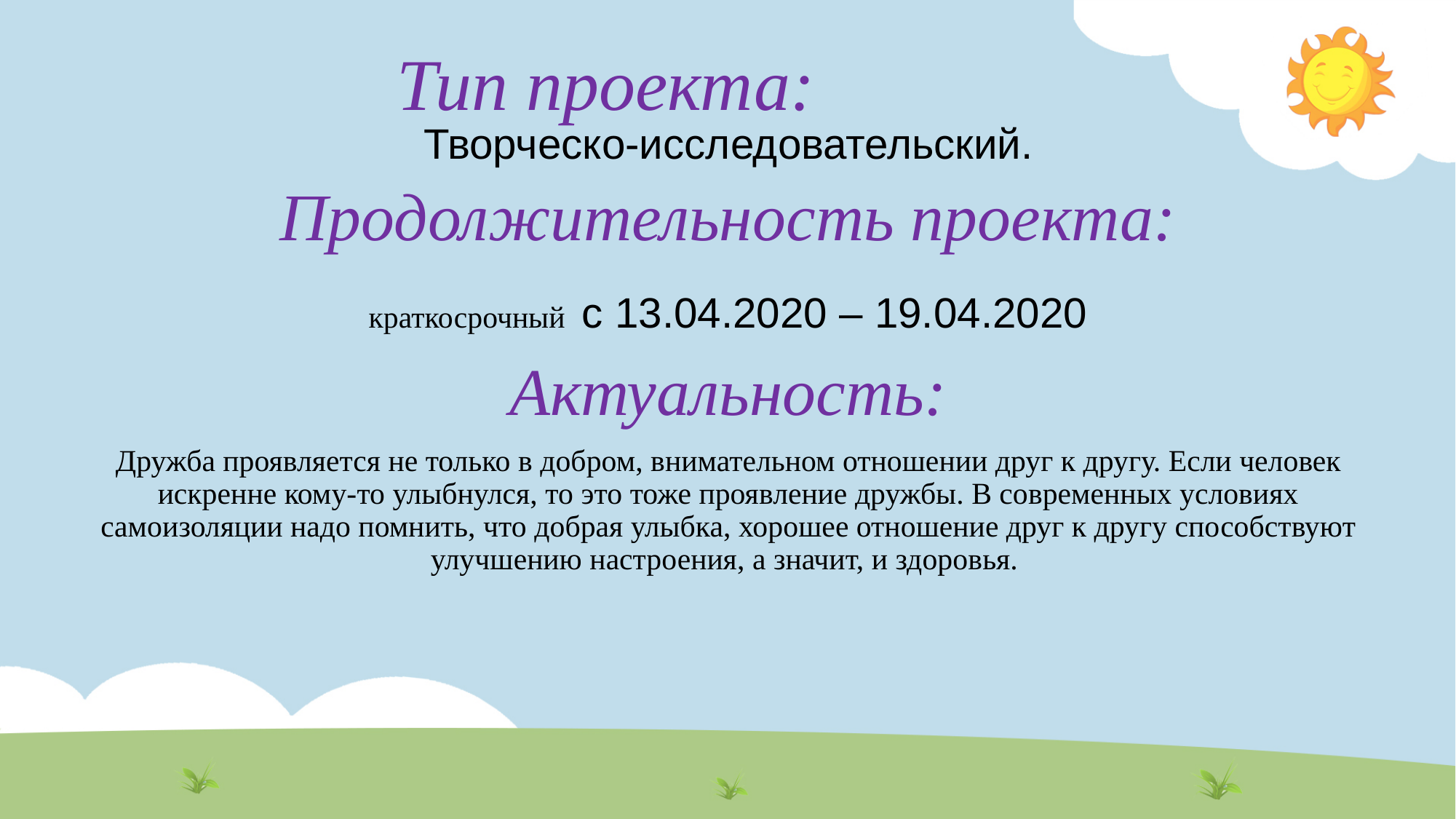

Тип проекта:
Творческо-исследовательский.
Продолжительность проекта:
краткосрочный с 13.04.2020 – 19.04.2020
Актуальность:
Дружба проявляется не только в добром, внимательном отношении друг к другу. Если человек искренне кому-то улыбнулся, то это тоже проявление дружбы. В современных условиях самоизоляции надо помнить, что добрая улыбка, хорошее отношение друг к другу способствуют улучшению настроения, а значит, и здоровья.